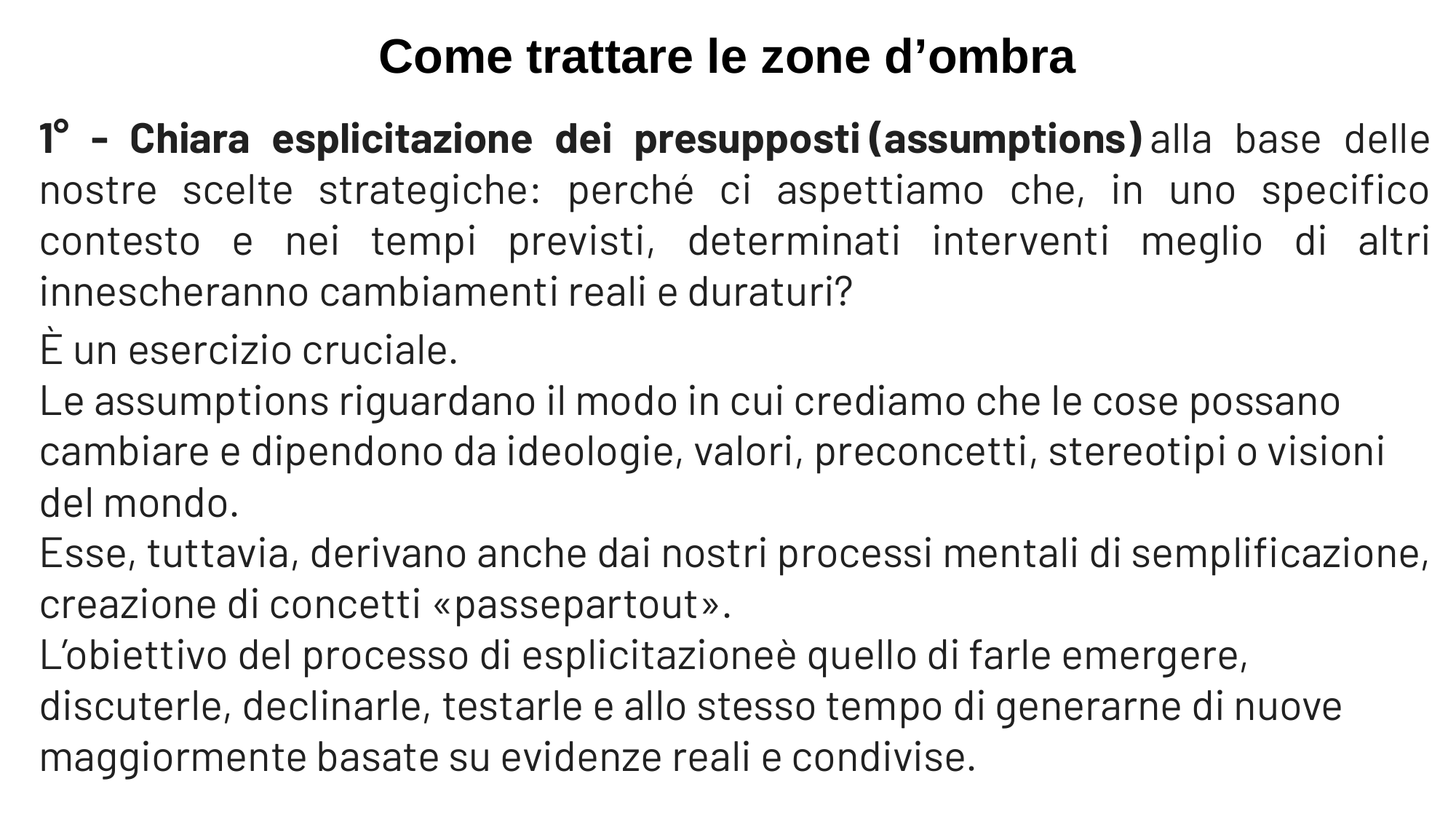

Come trattare le zone d’ombra
1° - Chiara esplicitazione dei presupposti (assumptions) alla base delle nostre scelte strategiche: perché ci aspettiamo che, in uno specifico contesto e nei tempi previsti, determinati interventi meglio di altri innescheranno cambiamenti reali e duraturi?
È un esercizio cruciale.
Le assumptions riguardano il modo in cui crediamo che le cose possano cambiare e dipendono da ideologie, valori, preconcetti, stereotipi o visioni del mondo.
Esse, tuttavia, derivano anche dai nostri processi mentali di semplificazione, creazione di concetti «passepartout».
L’obiettivo del processo di esplicitazioneè quello di farle emergere, discuterle, declinarle, testarle e allo stesso tempo di generarne di nuove maggiormente basate su evidenze reali e condivise.